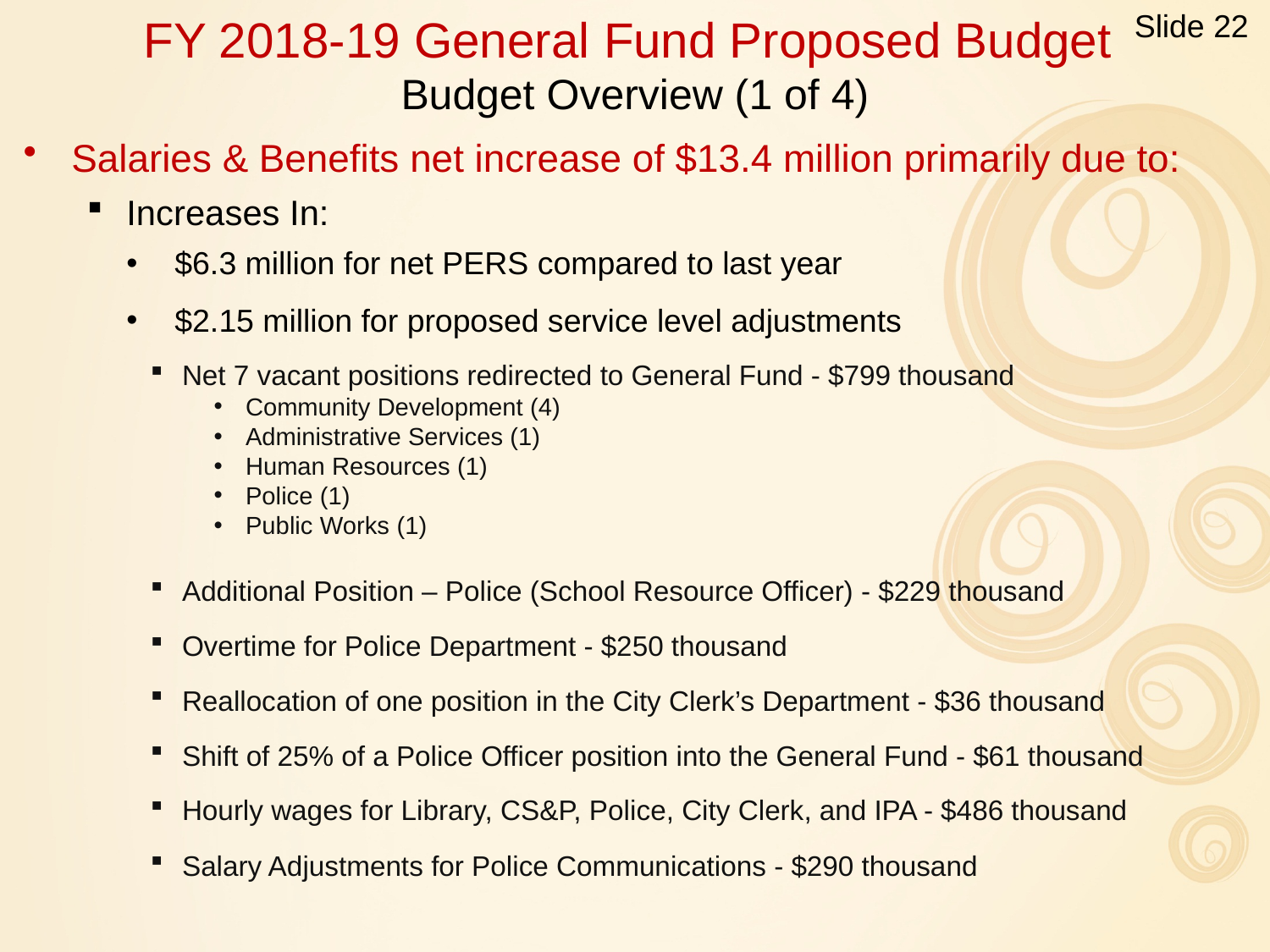

Slide 22
FY 2018-19 General Fund Proposed Budget
Budget Overview (1 of 4)
Salaries & Benefits net increase of $13.4 million primarily due to:
Increases In:
$6.3 million for net PERS compared to last year
$2.15 million for proposed service level adjustments
Net 7 vacant positions redirected to General Fund - $799 thousand
Community Development (4)
Administrative Services (1)
Human Resources (1)
Police (1)
Public Works (1)

Additional Position – Police (School Resource Officer) - $229 thousand
Overtime for Police Department - $250 thousand
Reallocation of one position in the City Clerk’s Department - $36 thousand
Shift of 25% of a Police Officer position into the General Fund - $61 thousand
Hourly wages for Library, CS&P, Police, City Clerk, and IPA - $486 thousand
Salary Adjustments for Police Communications - $290 thousand